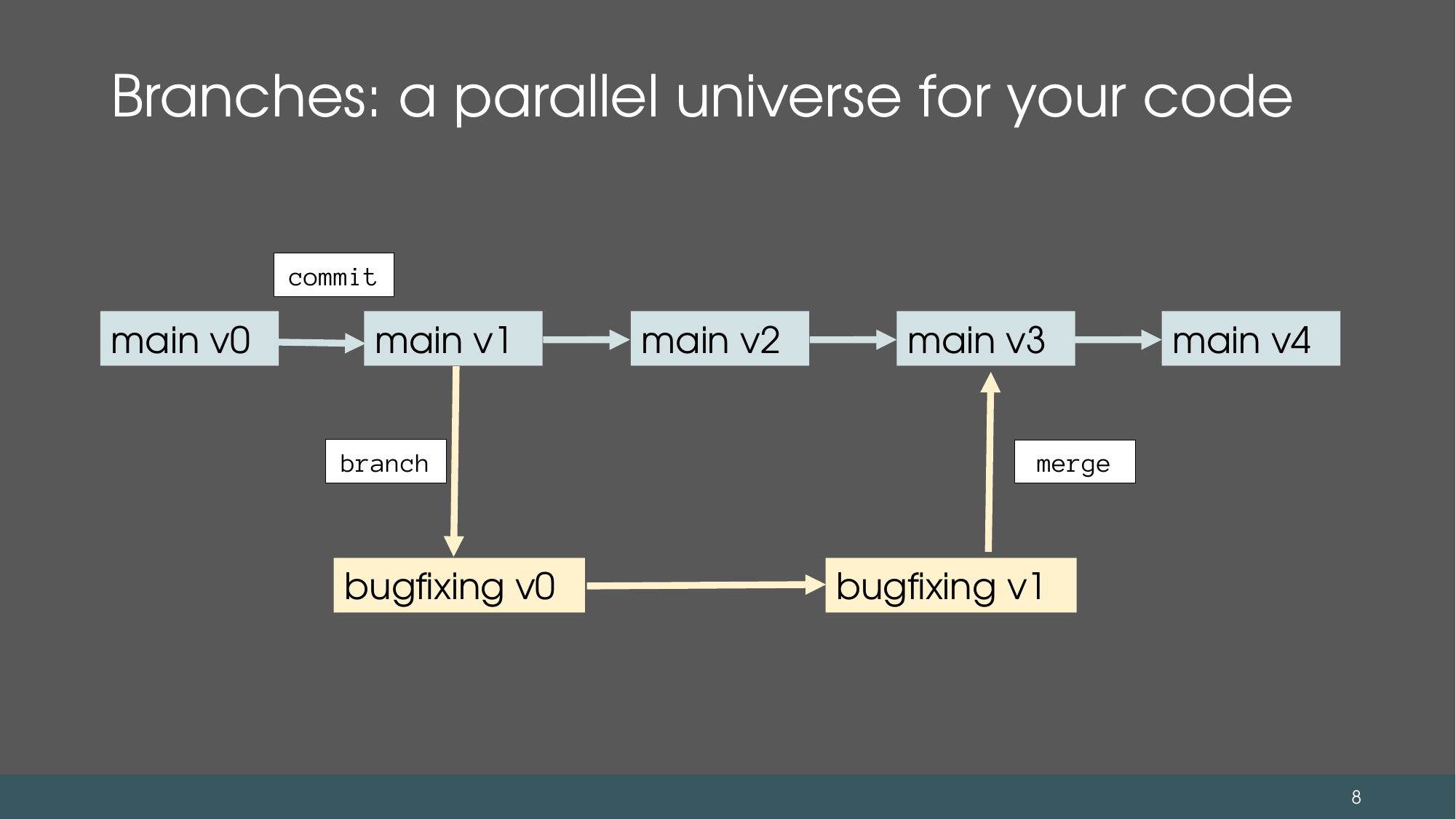

# Branches: a parallel universe for your code
commit
main v4
main v1
main v2
main v3
main v0
branch
merge
bugfixing v1
bugfixing v0
8